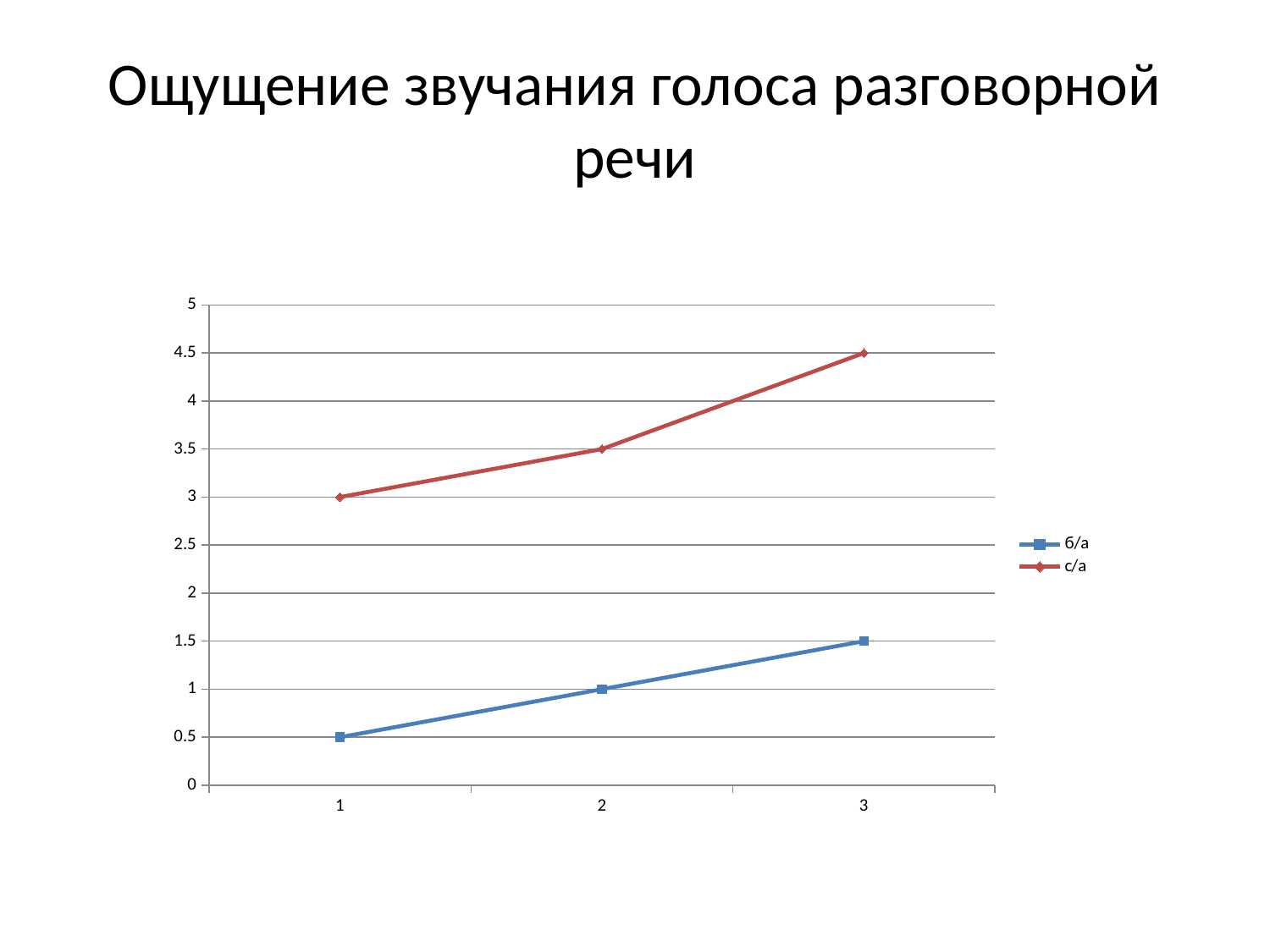

# Ощущение звучания голоса разговорной речи

### Chart

| Category | б/а | с/а |
|---|---|---|
| 1 | 0.5 | 3.0 |
| 2 | 1.0 | 3.5 |
| 3 | 1.5 | 4.5 |